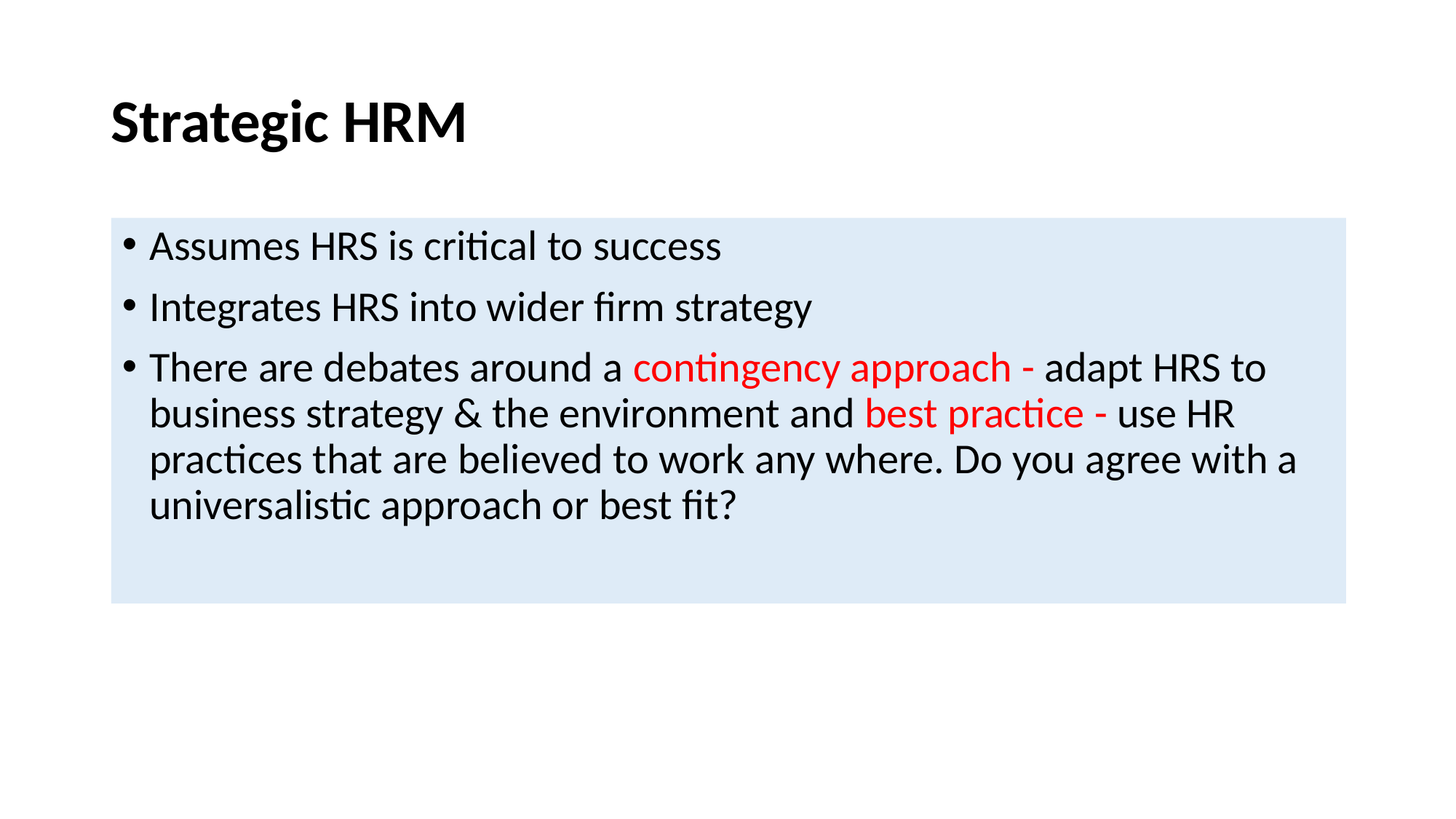

# Strategic HRM
Assumes HRS is critical to success
Integrates HRS into wider firm strategy
There are debates around a contingency approach - adapt HRS to  business strategy & the environment and best practice - use HR practices that are believed to work any where. Do you agree with a universalistic approach or best fit?